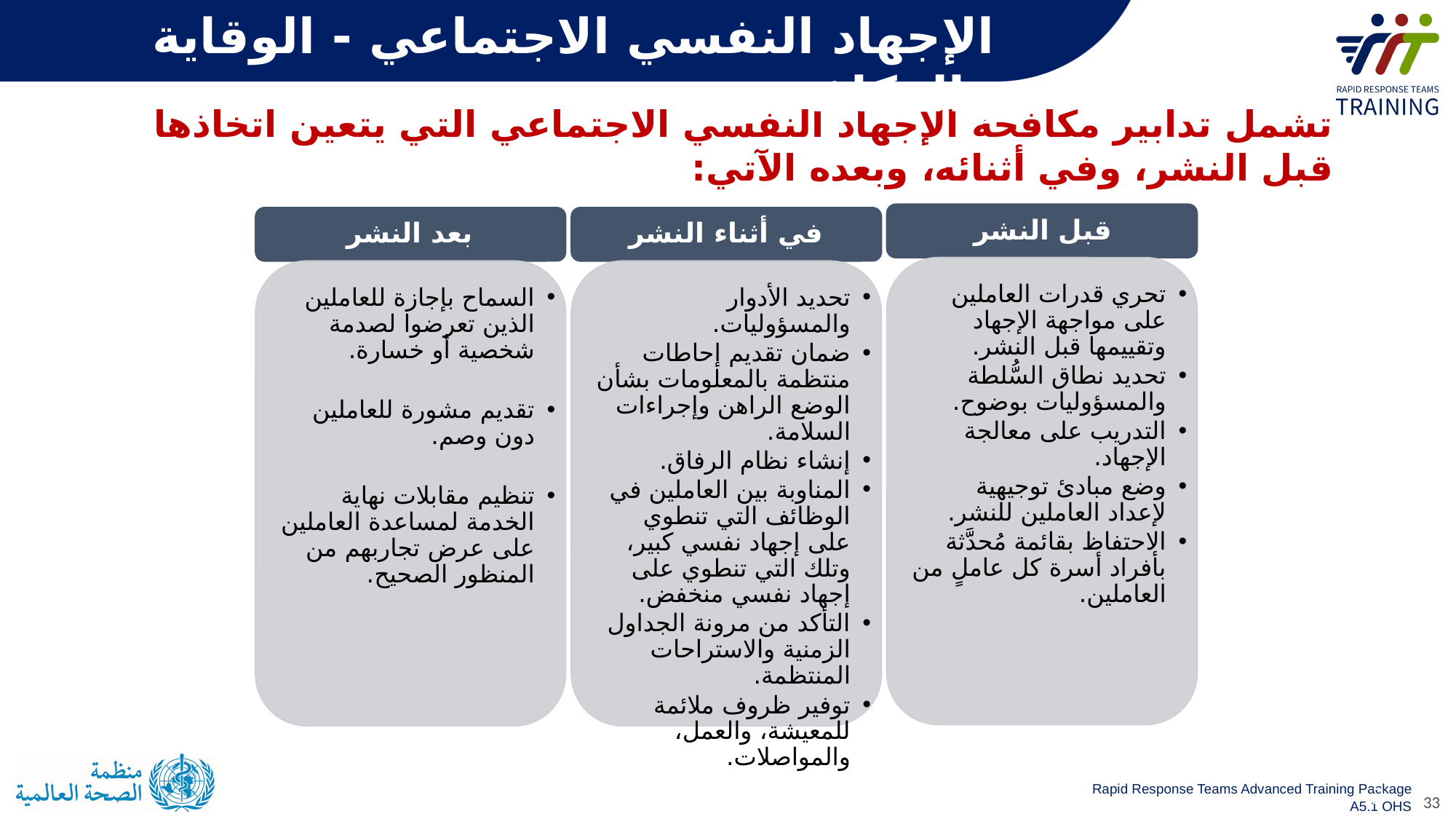

الإجهاد النفسي الاجتماعي - الوقاية والمكافحة
تشمل تدابير مكافحة الإجهاد النفسي الاجتماعي التي يتعين اتخاذها قبل النشر، وفي أثنائه، وبعده الآتي:

قبل النشر

بعد النشر

في أثناء النشر

تحري قدرات العاملين على مواجهة الإجهاد وتقييمها قبل النشر.
تحديد نطاق السُّلطة والمسؤوليات بوضوح.
التدريب على معالجة الإجهاد.
وضع مبادئ توجيهية لإعداد العاملين للنشر.
الاحتفاظ بقائمة مُحدَّثة بأفراد أسرة كل عاملٍ من العاملين.

تحديد الأدوار والمسؤوليات.
ضمان تقديم إحاطات منتظمة بالمعلومات بشأن الوضع الراهن وإجراءات السلامة.
إنشاء نظام الرفاق.
المناوبة بين العاملين في الوظائف التي تنطوي على إجهاد نفسي كبير، وتلك التي تنطوي على إجهاد نفسي منخفض.
التأكد من مرونة الجداول الزمنية والاستراحات المنتظمة.
توفير ظروف ملائمة للمعيشة، والعمل، والمواصلات.

السماح بإجازة للعاملين الذين تعرضوا لصدمة شخصية أو خسارة.

تقديم مشورة للعاملين دون وصم.

تنظيم مقابلات نهاية الخدمة لمساعدة العاملين على عرض تجاربهم من المنظور الصحيح.
33